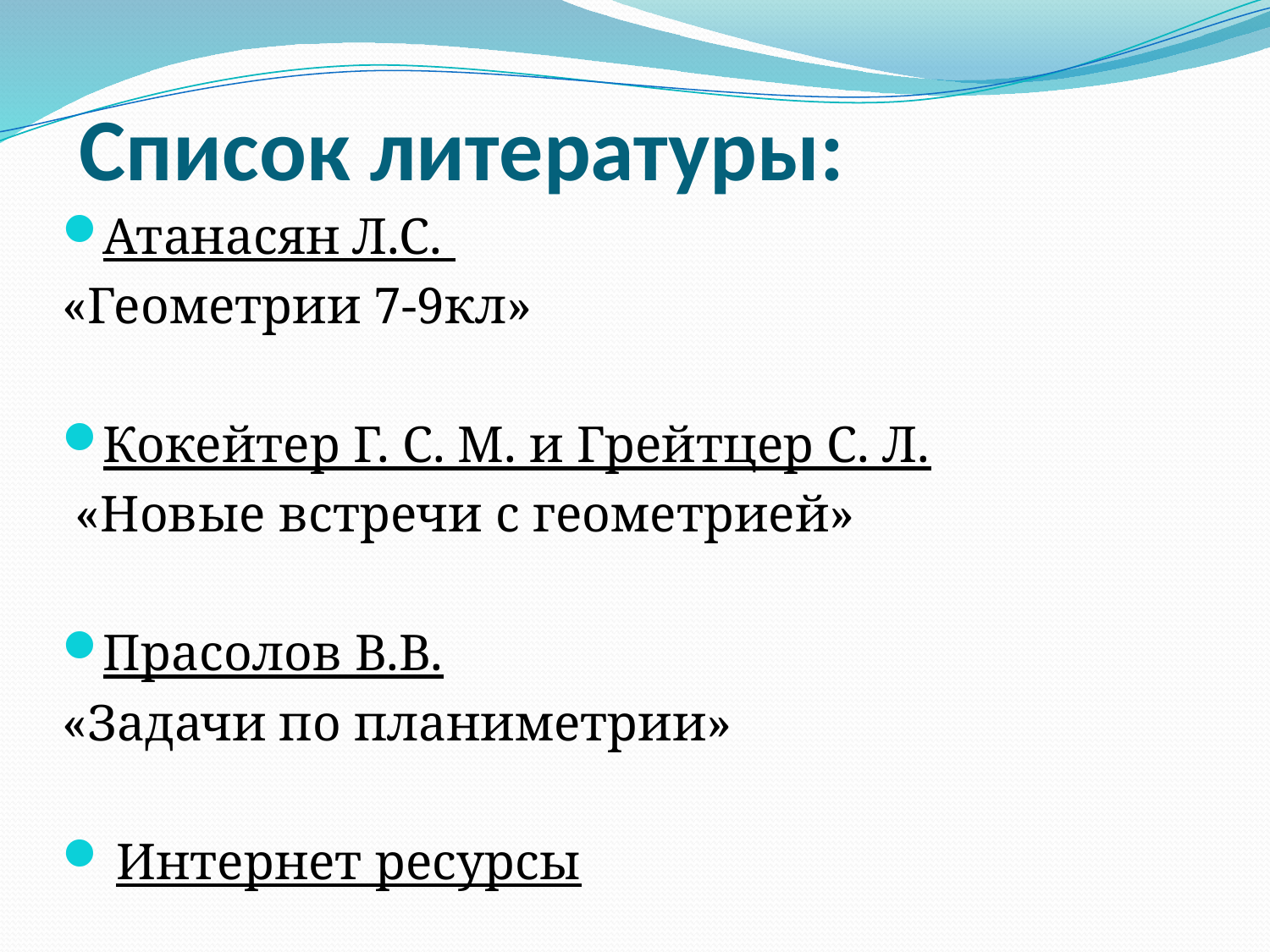

# Список литературы:
Атанасян Л.С.
«Геометрии 7-9кл»

Кокейтер Г. С. М. и Грейтцер С. Л.
 «Новые встречи с геометрией»

Прасолов В.В.
«Задачи по планиметрии»

 Интернет ресурсы